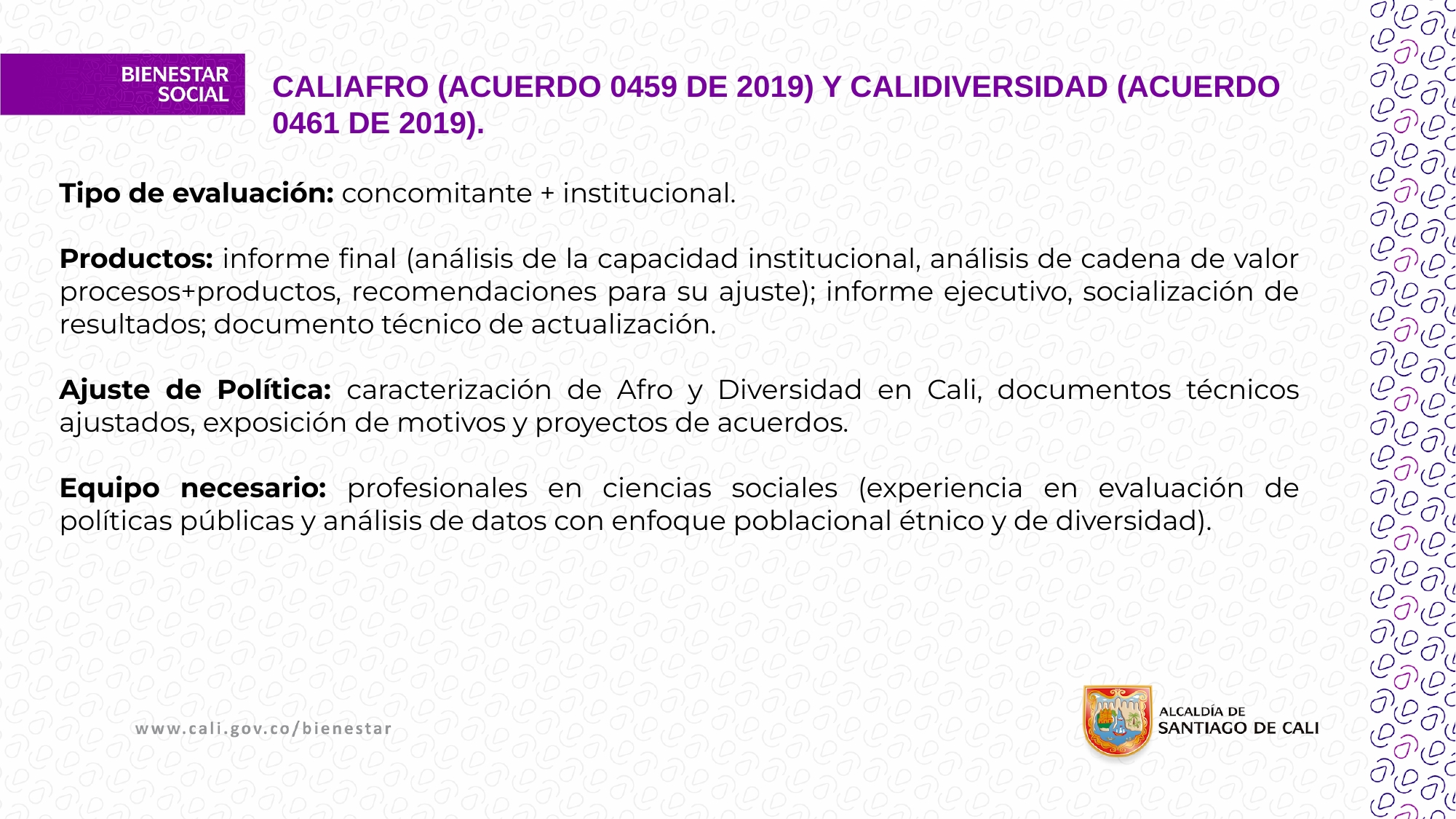

CALIAFRO (ACUERDO 0459 DE 2019) Y CALIDIVERSIDAD (ACUERDO 0461 DE 2019).

Tipo de evaluación: concomitante + institucional.

Productos: informe final (análisis de la capacidad institucional, análisis de cadena de valor procesos+productos, recomendaciones para su ajuste); informe ejecutivo, socialización de resultados; documento técnico de actualización.

Ajuste de Política: caracterización de Afro y Diversidad en Cali, documentos técnicos ajustados, exposición de motivos y proyectos de acuerdos.

Equipo necesario: profesionales en ciencias sociales (experiencia en evaluación de políticas públicas y análisis de datos con enfoque poblacional étnico y de diversidad).